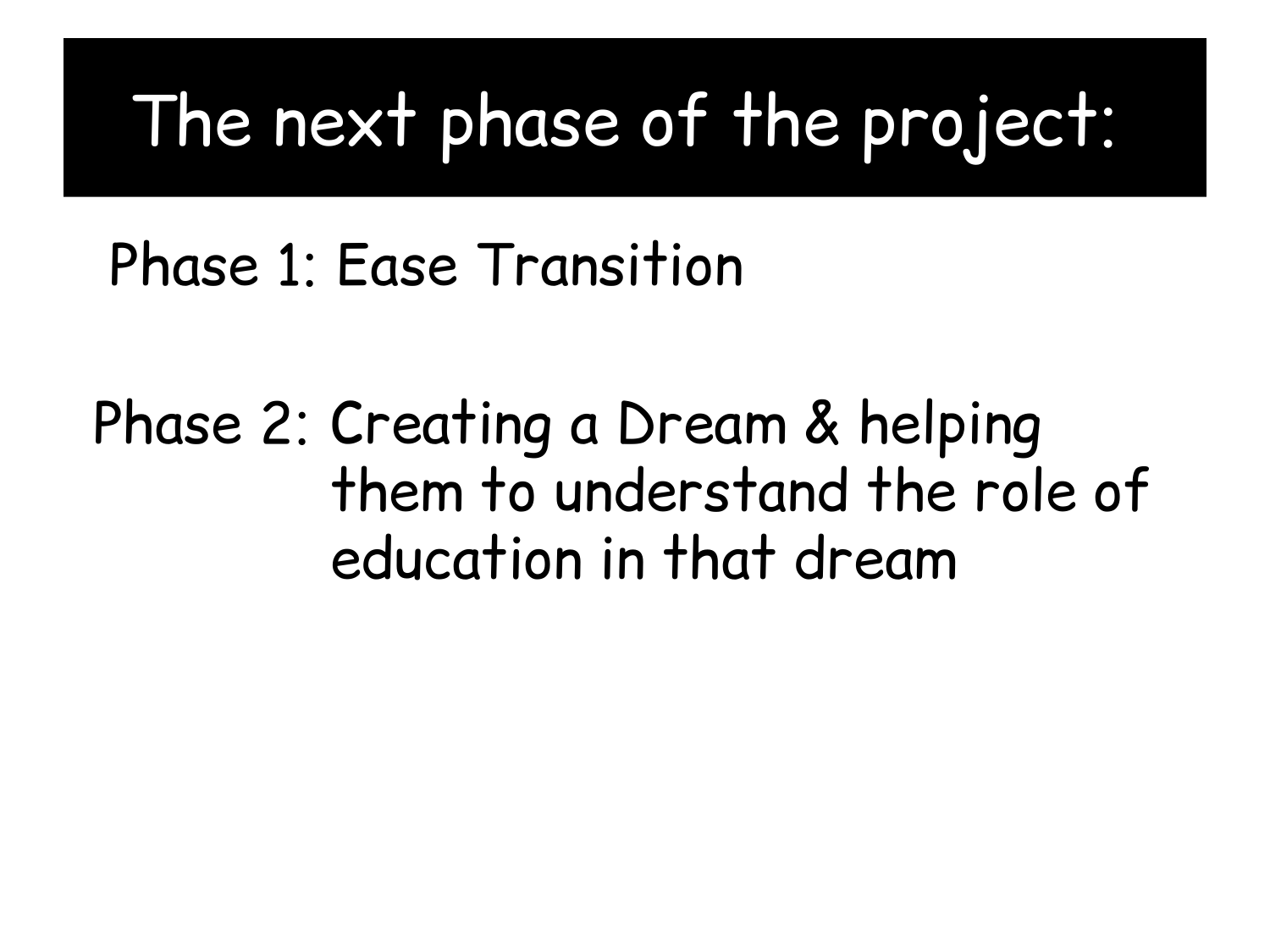

# The next phase of the project:
  Phase 1: Ease Transition

 Phase 2: 	Creating a Dream & helping 			them to understand the role of 		education in that dream